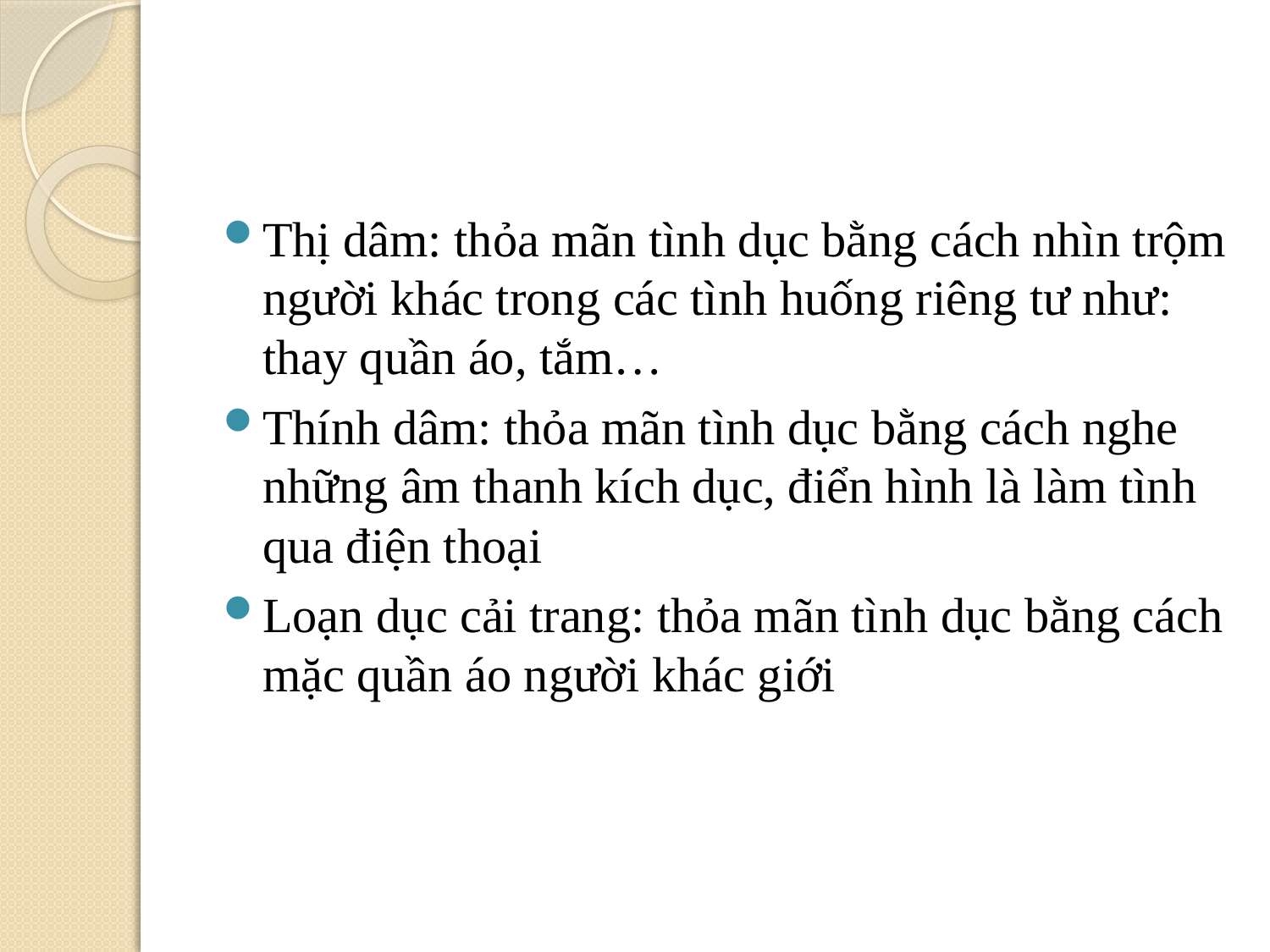

#
Thị dâm: thỏa mãn tình dục bằng cách nhìn trộm người khác trong các tình huống riêng tư như: thay quần áo, tắm…
Thính dâm: thỏa mãn tình dục bằng cách nghe những âm thanh kích dục, điển hình là làm tình qua điện thoại
Loạn dục cải trang: thỏa mãn tình dục bằng cách mặc quần áo người khác giới